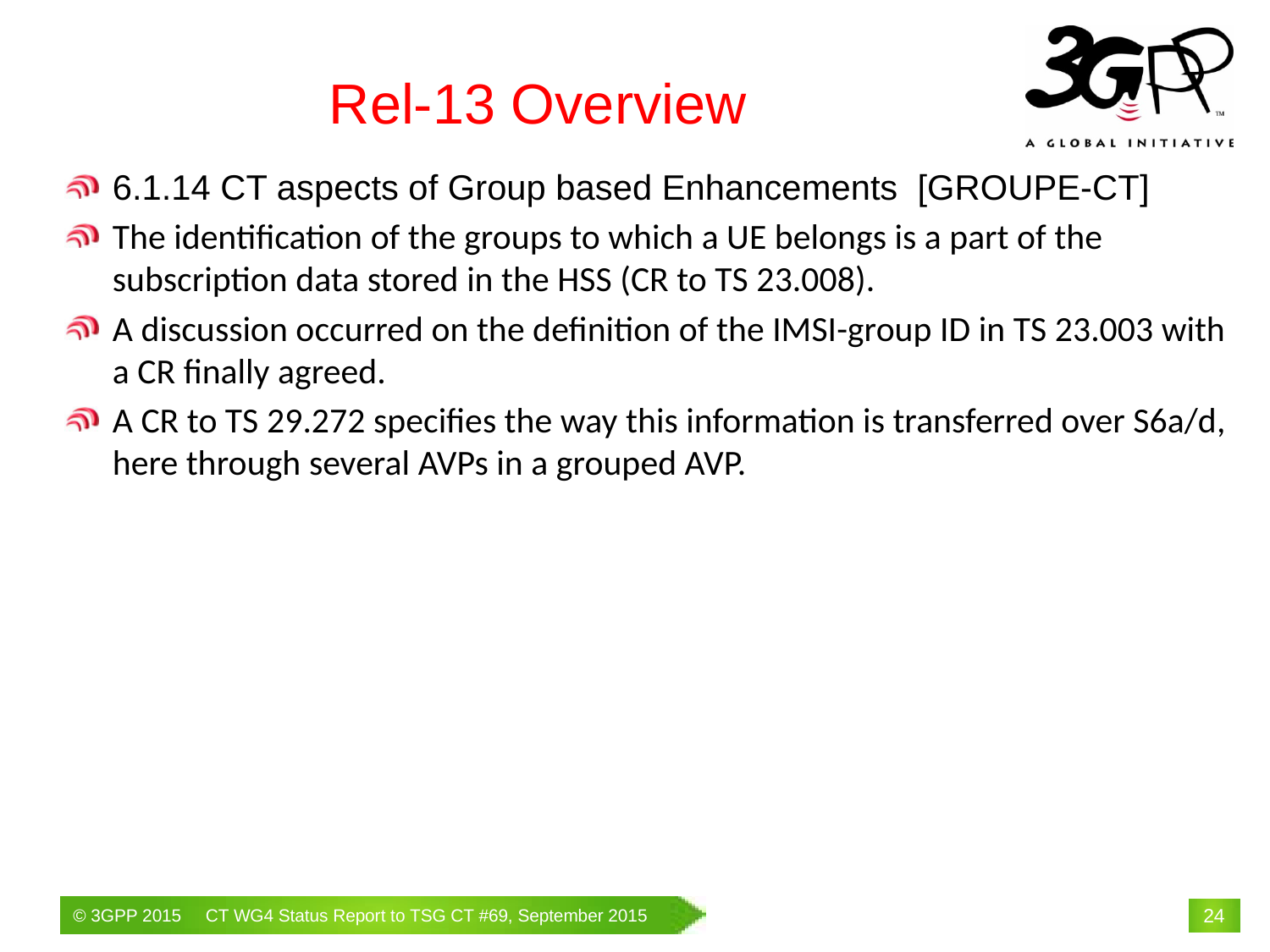

# Rel-13 Overview
6.1.14 CT aspects of Group based Enhancements  [GROUPE-CT]
The identification of the groups to which a UE belongs is a part of the subscription data stored in the HSS (CR to TS 23.008).
A discussion occurred on the definition of the IMSI-group ID in TS 23.003 with a CR finally agreed.
A CR to TS 29.272 specifies the way this information is transferred over S6a/d, here through several AVPs in a grouped AVP.